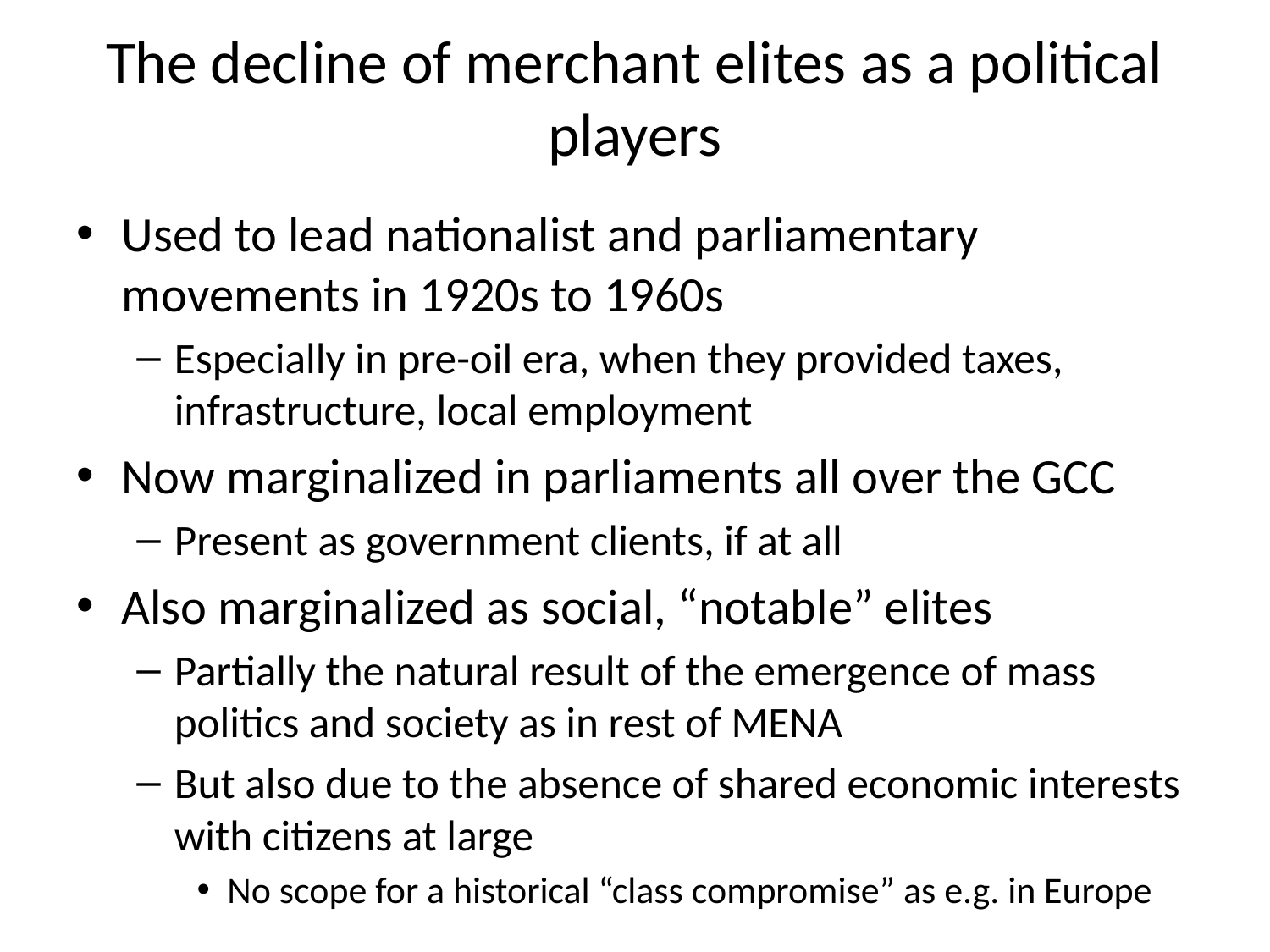

# The decline of merchant elites as a political players
Used to lead nationalist and parliamentary movements in 1920s to 1960s
Especially in pre-oil era, when they provided taxes, infrastructure, local employment
Now marginalized in parliaments all over the GCC
Present as government clients, if at all
Also marginalized as social, “notable” elites
Partially the natural result of the emergence of mass politics and society as in rest of MENA
But also due to the absence of shared economic interests with citizens at large
No scope for a historical “class compromise” as e.g. in Europe